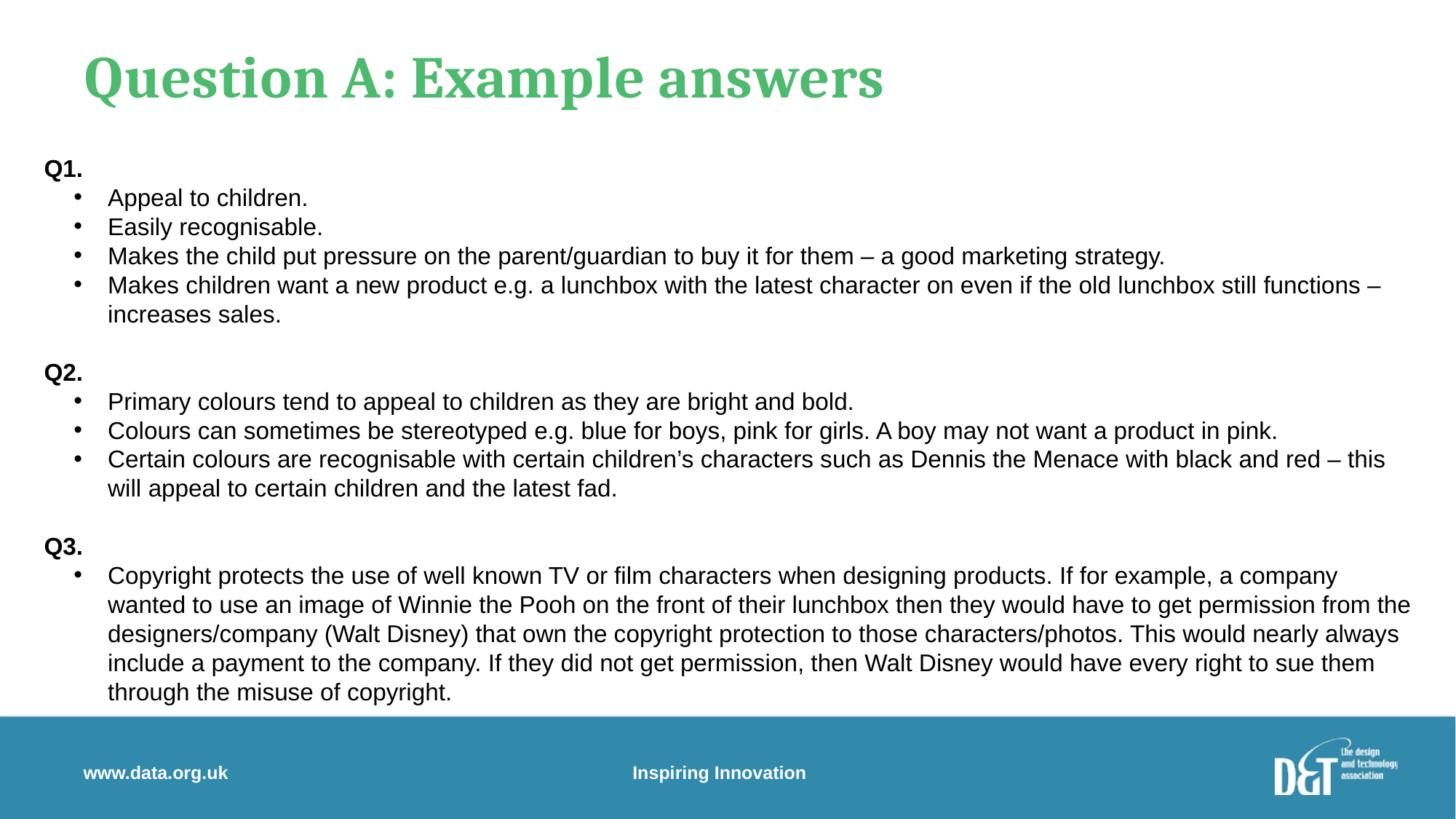

# Question A: Example answers
Q1.
Appeal to children.
Easily recognisable.
Makes the child put pressure on the parent/guardian to buy it for them – a good marketing strategy.
Makes children want a new product e.g. a lunchbox with the latest character on even if the old lunchbox still functions – increases sales.

Q2.
Primary colours tend to appeal to children as they are bright and bold.
Colours can sometimes be stereotyped e.g. blue for boys, pink for girls. A boy may not want a product in pink.
Certain colours are recognisable with certain children’s characters such as Dennis the Menace with black and red – this will appeal to certain children and the latest fad.

Q3.
Copyright protects the use of well known TV or film characters when designing products. If for example, a company wanted to use an image of Winnie the Pooh on the front of their lunchbox then they would have to get permission from the designers/company (Walt Disney) that own the copyright protection to those characters/photos. This would nearly always include a payment to the company. If they did not get permission, then Walt Disney would have every right to sue them through the misuse of copyright.